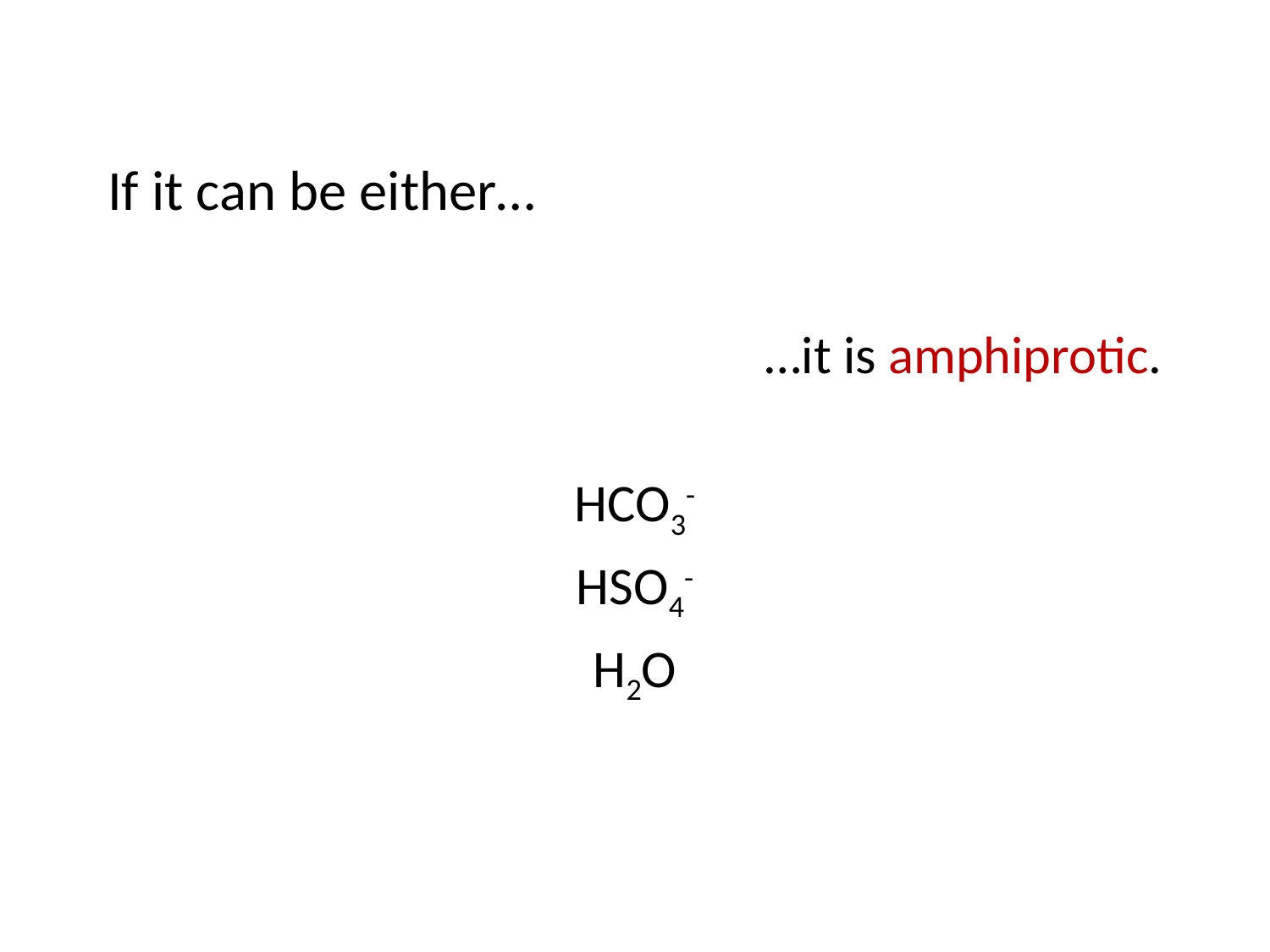

If it can be either…
…it is amphiprotic.

HCO3-
HSO4-
H2O